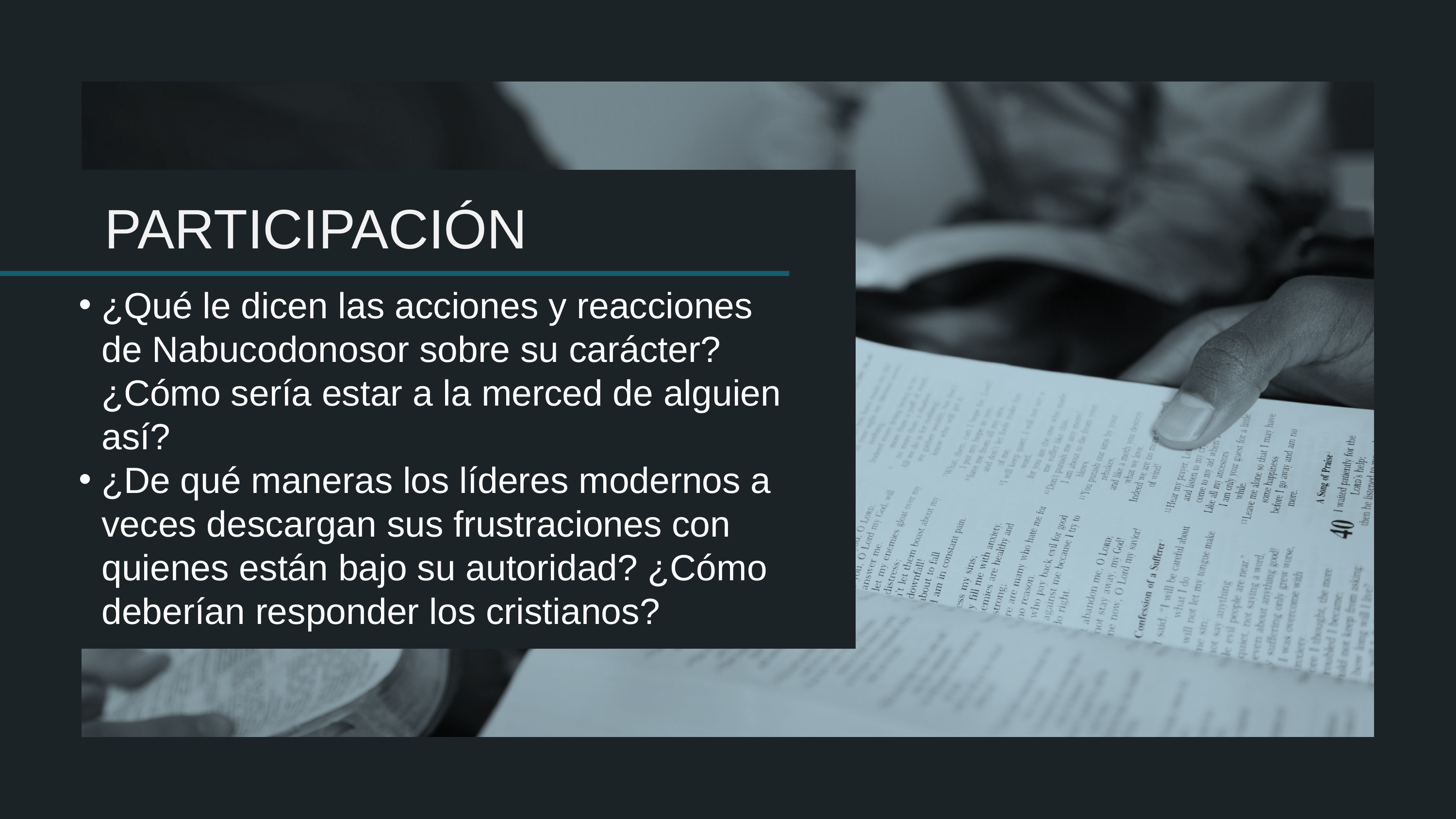

¿Qué le dicen las acciones y reacciones de Nabucodonosor sobre su carácter?
¿Cómo sería estar a la merced de alguien así?
¿De qué maneras los líderes modernos a veces descargan sus frustraciones con
quienes están bajo su autoridad? ¿Cómo deberían responder los cristianos?